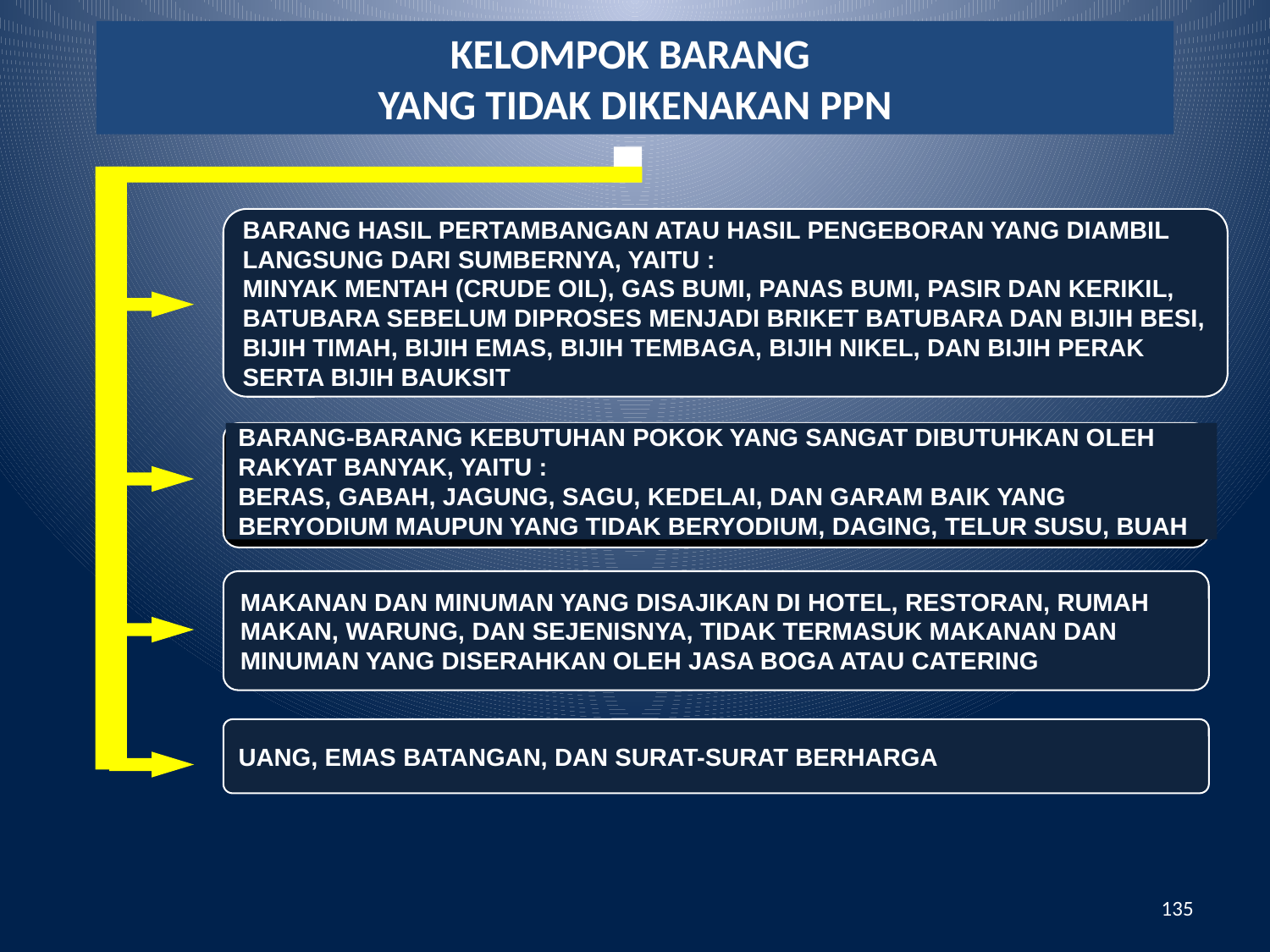

# KELOMPOK BARANG YANG TIDAK DIKENAKAN PPN

BARANG HASIL PERTAMBANGAN ATAU HASIL PENGEBORAN YANG DIAMBIL LANGSUNG DARI SUMBERNYA, YAITU :
MINYAK MENTAH (CRUDE OIL), GAS BUMI, PANAS BUMI, PASIR DAN KERIKIL, BATUBARA SEBELUM DIPROSES MENJADI BRIKET BATUBARA DAN BIJIH BESI, BIJIH TIMAH, BIJIH EMAS, BIJIH TEMBAGA, BIJIH NIKEL, DAN BIJIH PERAK SERTA BIJIH BAUKSIT

BARANG-BARANG KEBUTUHAN POKOK YANG SANGAT DIBUTUHKAN OLEH RAKYAT BANYAK, YAITU :
BERAS, GABAH, JAGUNG, SAGU, KEDELAI, DAN GARAM BAIK YANG BERYODIUM MAUPUN YANG TIDAK BERYODIUM, DAGING, TELUR SUSU, BUAH

MAKANAN DAN MINUMAN YANG DISAJIKAN DI HOTEL, RESTORAN, RUMAH MAKAN, WARUNG, DAN SEJENISNYA, TIDAK TERMASUK MAKANAN DAN MINUMAN YANG DISERAHKAN OLEH JASA BOGA ATAU CATERING

UANG, EMAS BATANGAN, DAN SURAT-SURAT BERHARGA

135